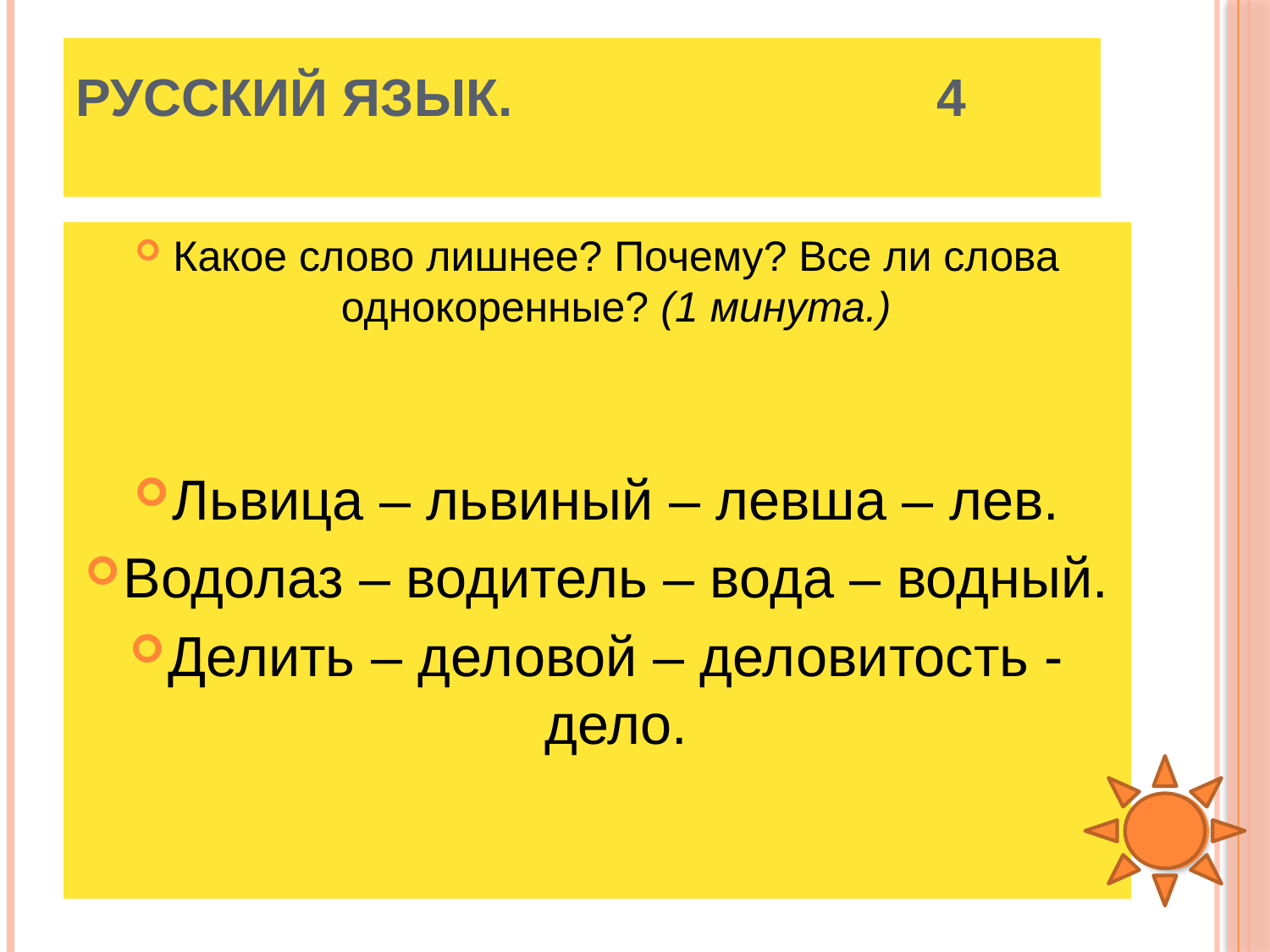

# Русский язык.                             4
Какое слово лишнее? Почему? Все ли слова однокоренные? (1 минута.)

Львица – львиный – левша – лев.
Водолаз – водитель – вода – водный.
Делить – деловой – деловитость - дело.